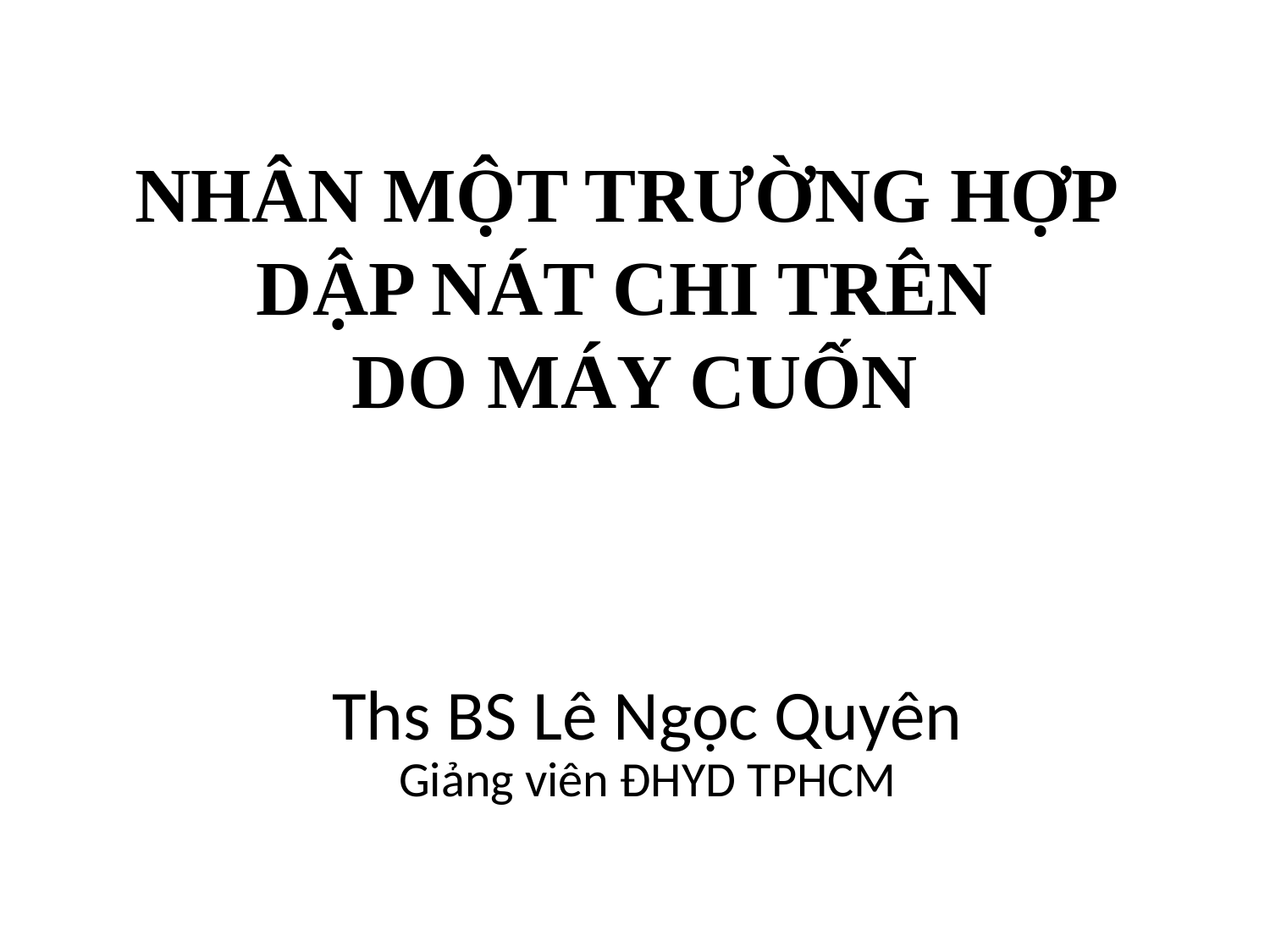

# NHÂN MỘT TRƯỜNG HỢP DẬP NÁT CHI TRÊN DO MÁY CUỐN
Ths BS Lê Ngọc Quyên
Giảng viên ĐHYD TPHCM